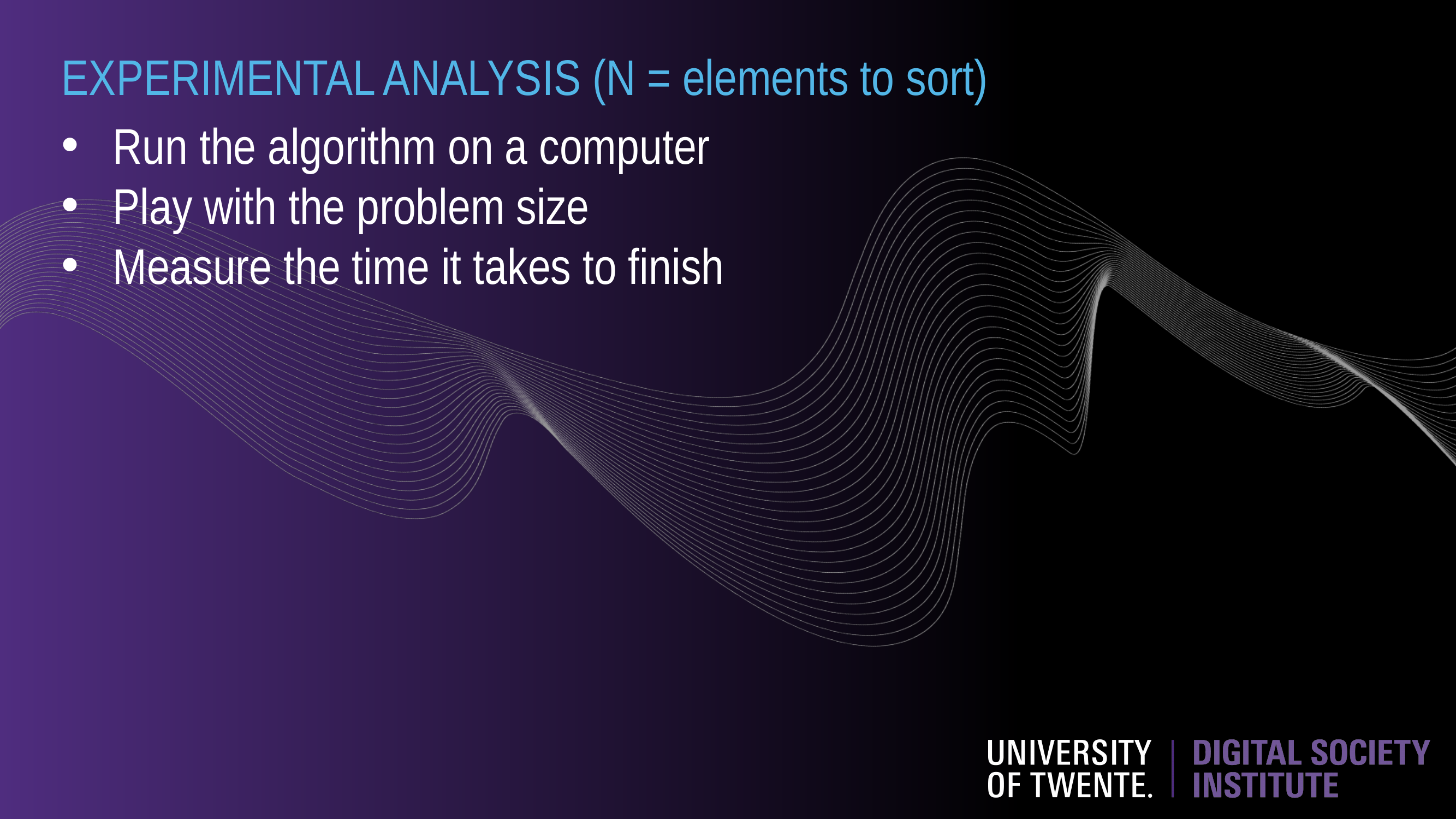

EXPERIMENTAL ANALYSIS (N = elements to sort)
Run the algorithm on a computer
Play with the problem size
Measure the time it takes to finish